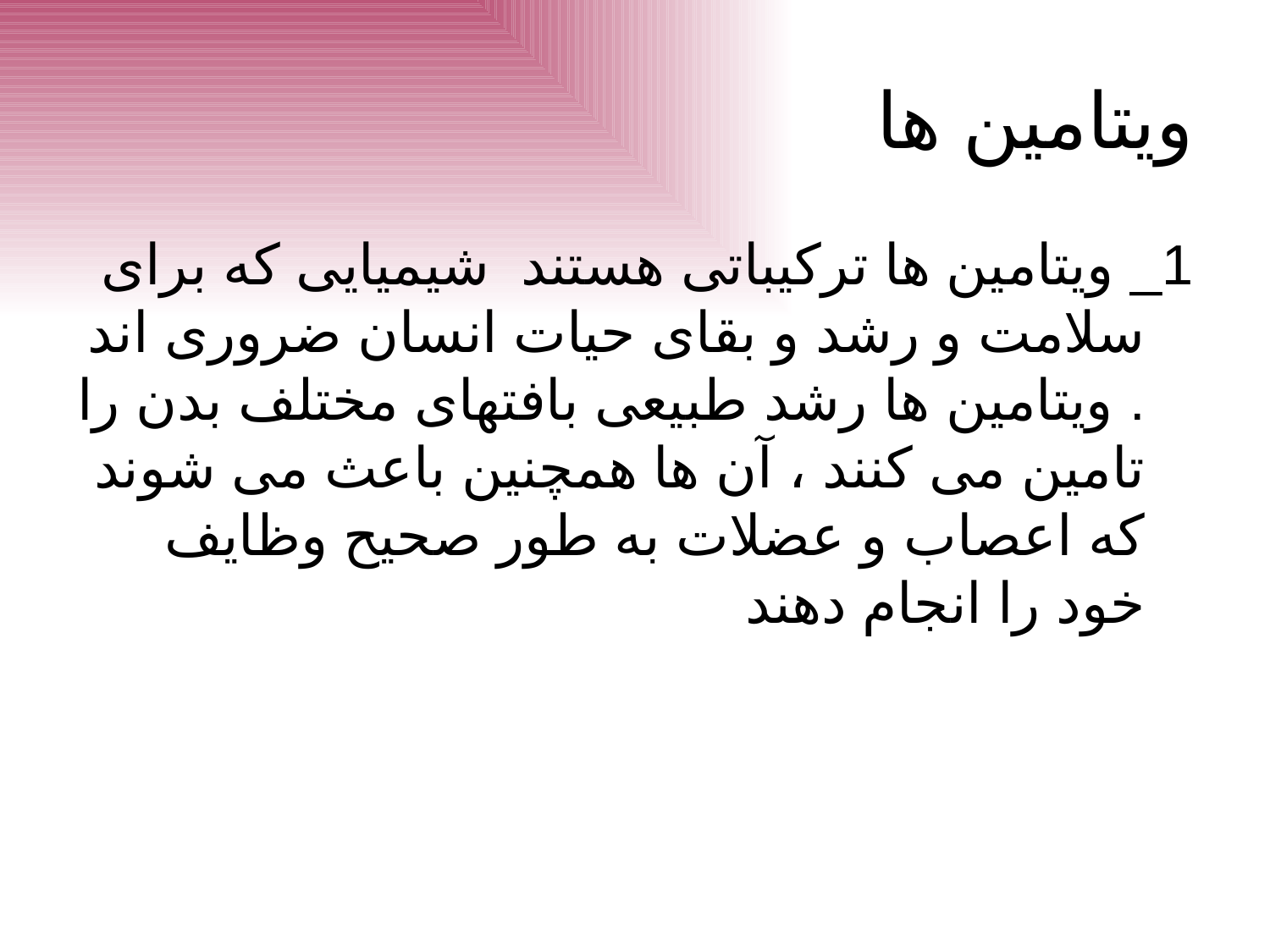

ویتامین ها
1_ ویتامین ها ترکیباتی هستند  شیمیایی که برای سلامت و رشد و بقای حیات انسان ضروری اند . ویتامین ها رشد طبیعی بافتهای مختلف بدن را تامین می کنند ، آن ها همچنین باعث می شوند که اعصاب و عضلات به طور صحیح وظایف خود را انجام دهند